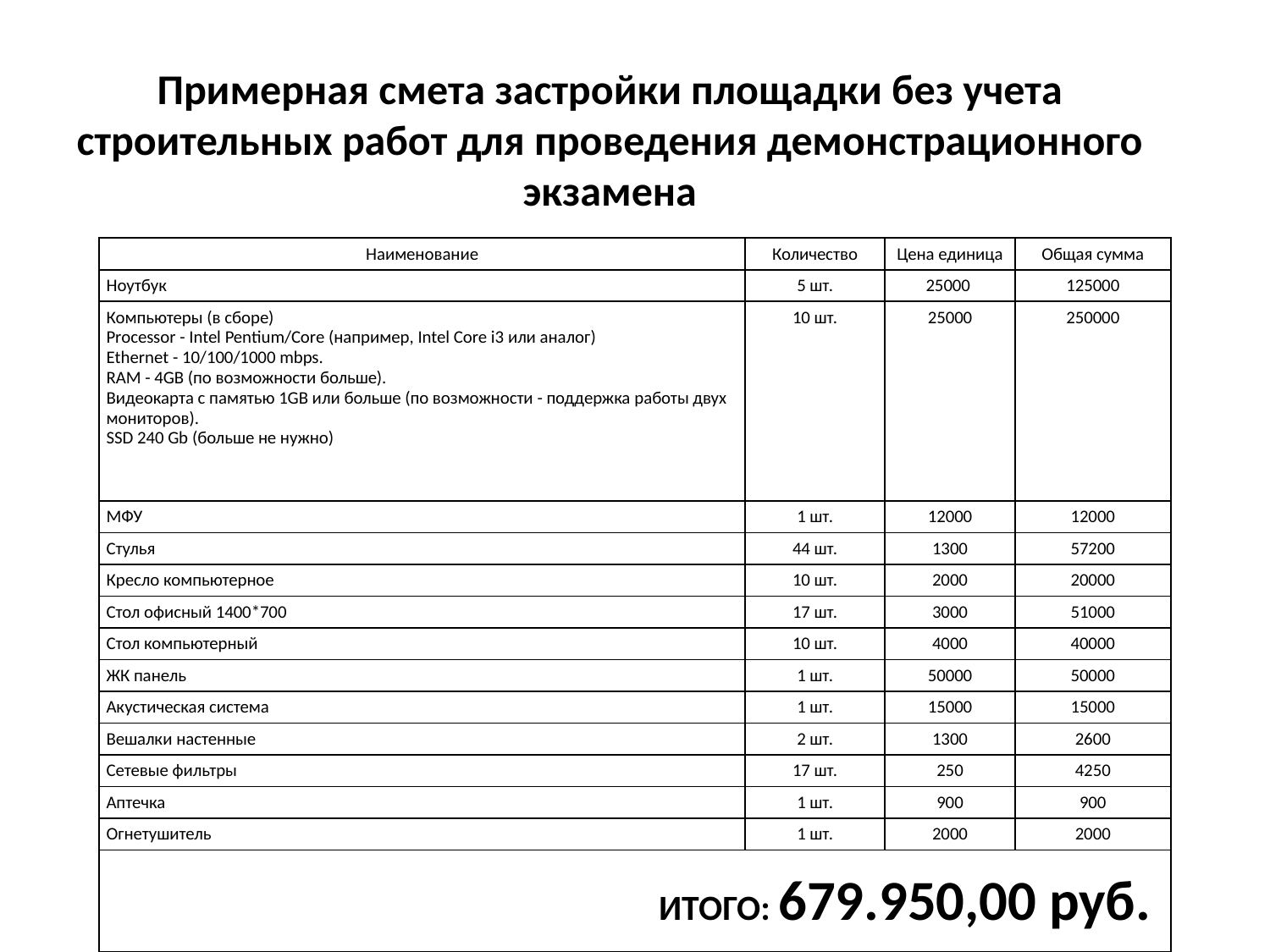

Примерная смета застройки площадки без учета строительных работ для проведения демонстрационного экзамена
| Наименование | Количество | Цена единица | Общая сумма |
| --- | --- | --- | --- |
| Ноутбук | 5 шт. | 25000 | 125000 |
| Компьютеры (в сборе) Processor - Intel Pentium/Core (например, Intel Core i3 или аналог) Ethernet - 10/100/1000 mbps. RAM - 4GB (по возможности больше). Видеокарта с памятью 1GB или больше (по возможности - поддержка работы двух мониторов). SSD 240 Gb (больше не нужно) | 10 шт. | 25000 | 250000 |
| МФУ | 1 шт. | 12000 | 12000 |
| Стулья | 44 шт. | 1300 | 57200 |
| Кресло компьютерное | 10 шт. | 2000 | 20000 |
| Стол офисный 1400\*700 | 17 шт. | 3000 | 51000 |
| Стол компьютерный | 10 шт. | 4000 | 40000 |
| ЖК панель | 1 шт. | 50000 | 50000 |
| Акустическая система | 1 шт. | 15000 | 15000 |
| Вешалки настенные | 2 шт. | 1300 | 2600 |
| Сетевые фильтры | 17 шт. | 250 | 4250 |
| Аптечка | 1 шт. | 900 | 900 |
| Огнетушитель | 1 шт. | 2000 | 2000 |
| ИТОГО: 679.950,00 руб. |  |  |  |